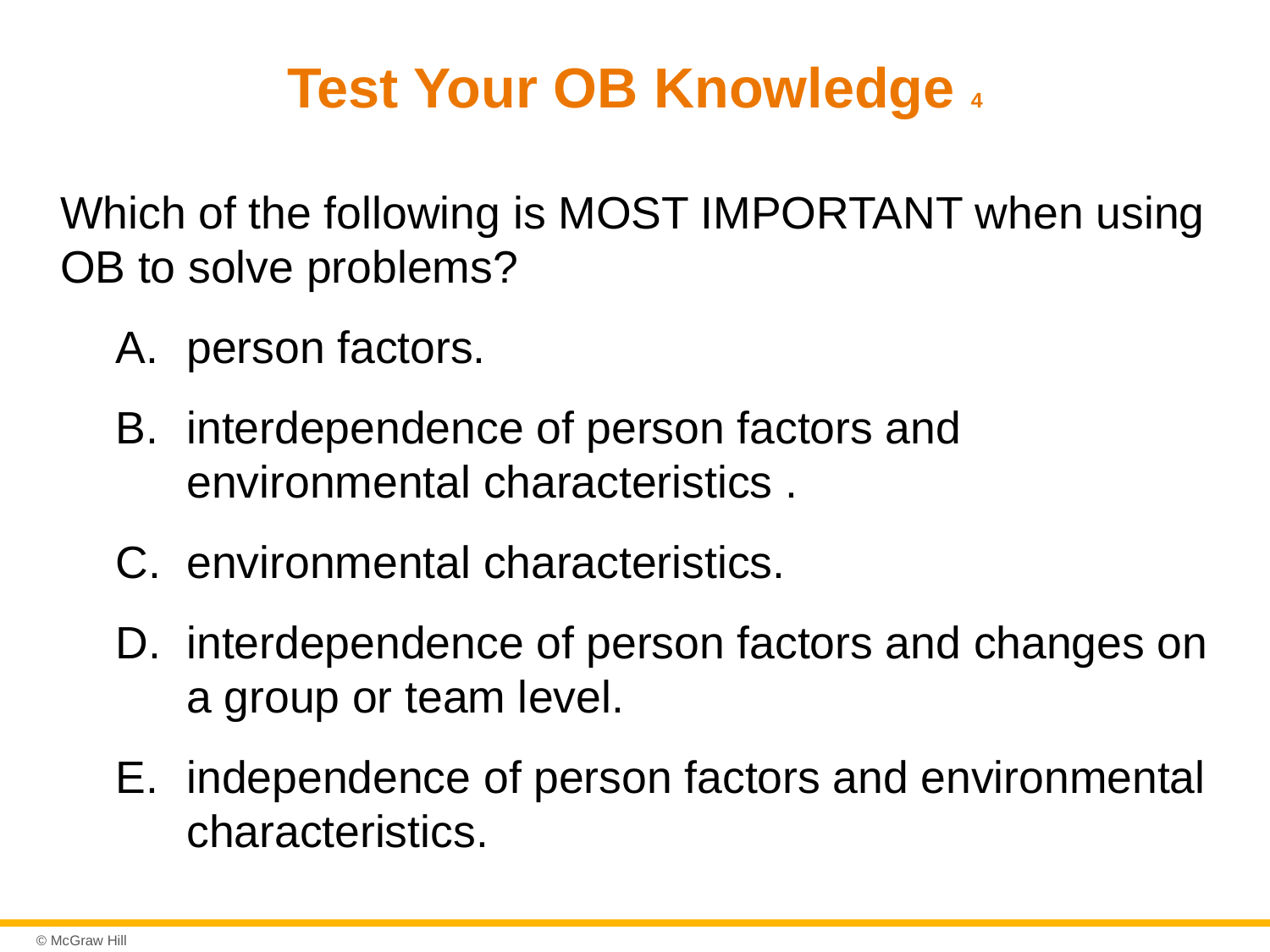

# Test Your OB Knowledge 4
Which of the following is MOST IMPORTANT when using OB to solve problems?
person factors.
interdependence of person factors and environmental characteristics .
environmental characteristics.
interdependence of person factors and changes on a group or team level.
independence of person factors and environmental characteristics.